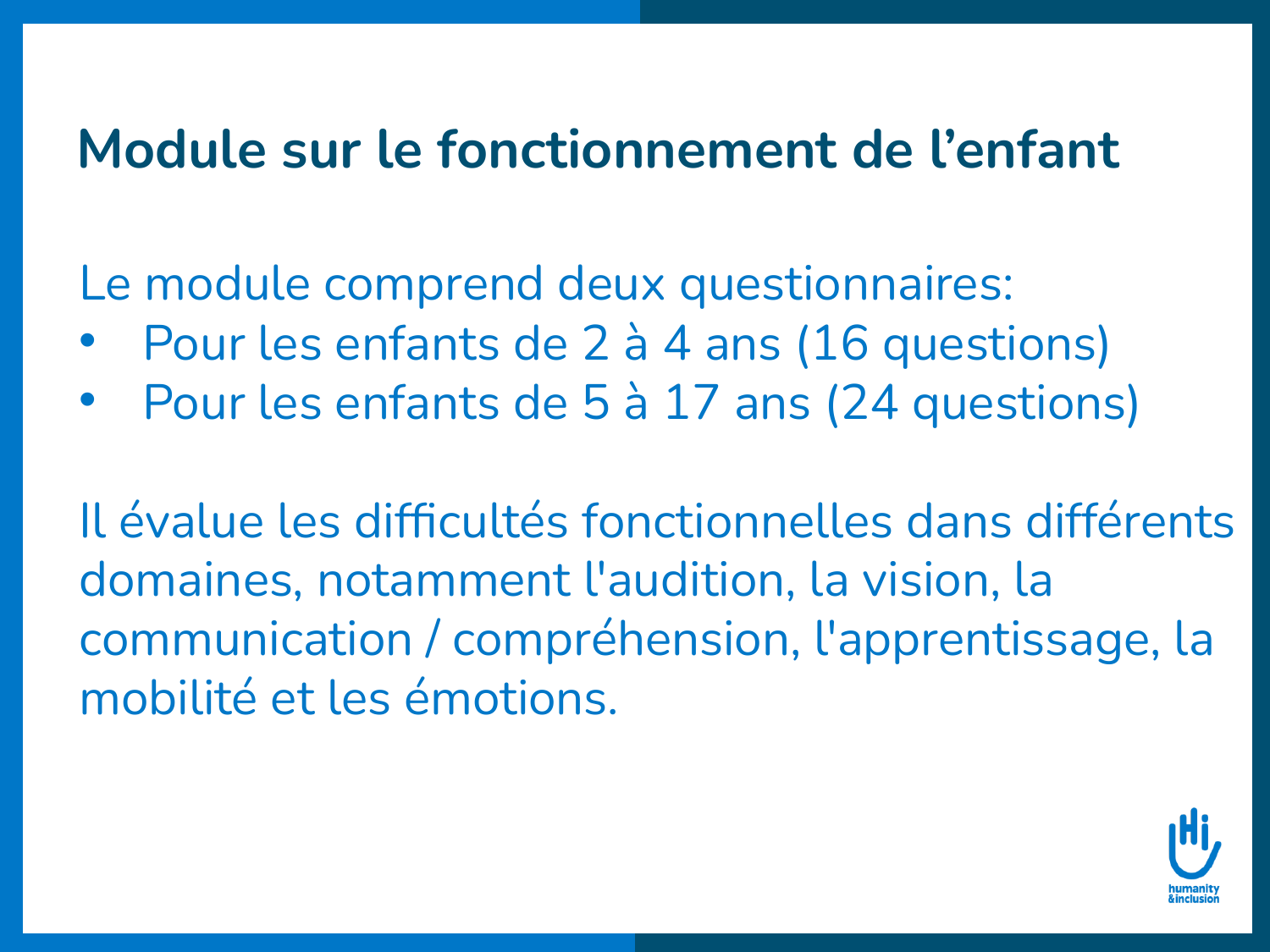

# Module sur le fonctionnement de l’enfant
Le module comprend deux questionnaires:
Pour les enfants de 2 à 4 ans (16 questions)
Pour les enfants de 5 à 17 ans (24 questions)

Il évalue les difficultés fonctionnelles dans différents domaines, notamment l'audition, la vision, la communication / compréhension, l'apprentissage, la mobilité et les émotions.